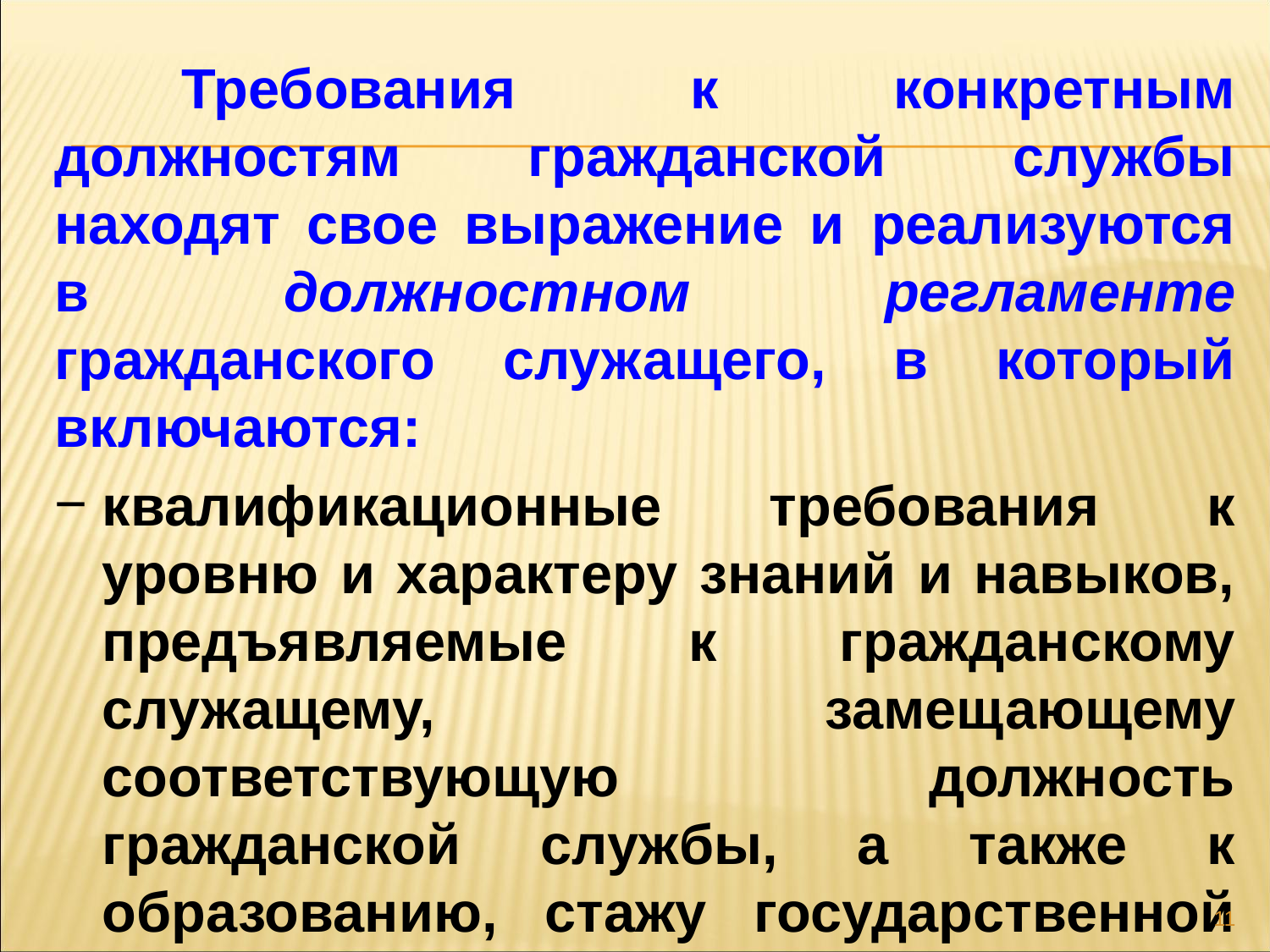

Требования к конкретным должностям гражданской службы находят свое выражение и реализуются в должностном регламенте гражданского служащего, в который включаются:
квалификационные требования к уровню и характеру знаний и навыков, предъявляемые к гражданскому служащему, замещающему соответствующую должность гражданской службы, а также к образованию, стажу государственной службы или стажу (опыту) работы по специальности;

11